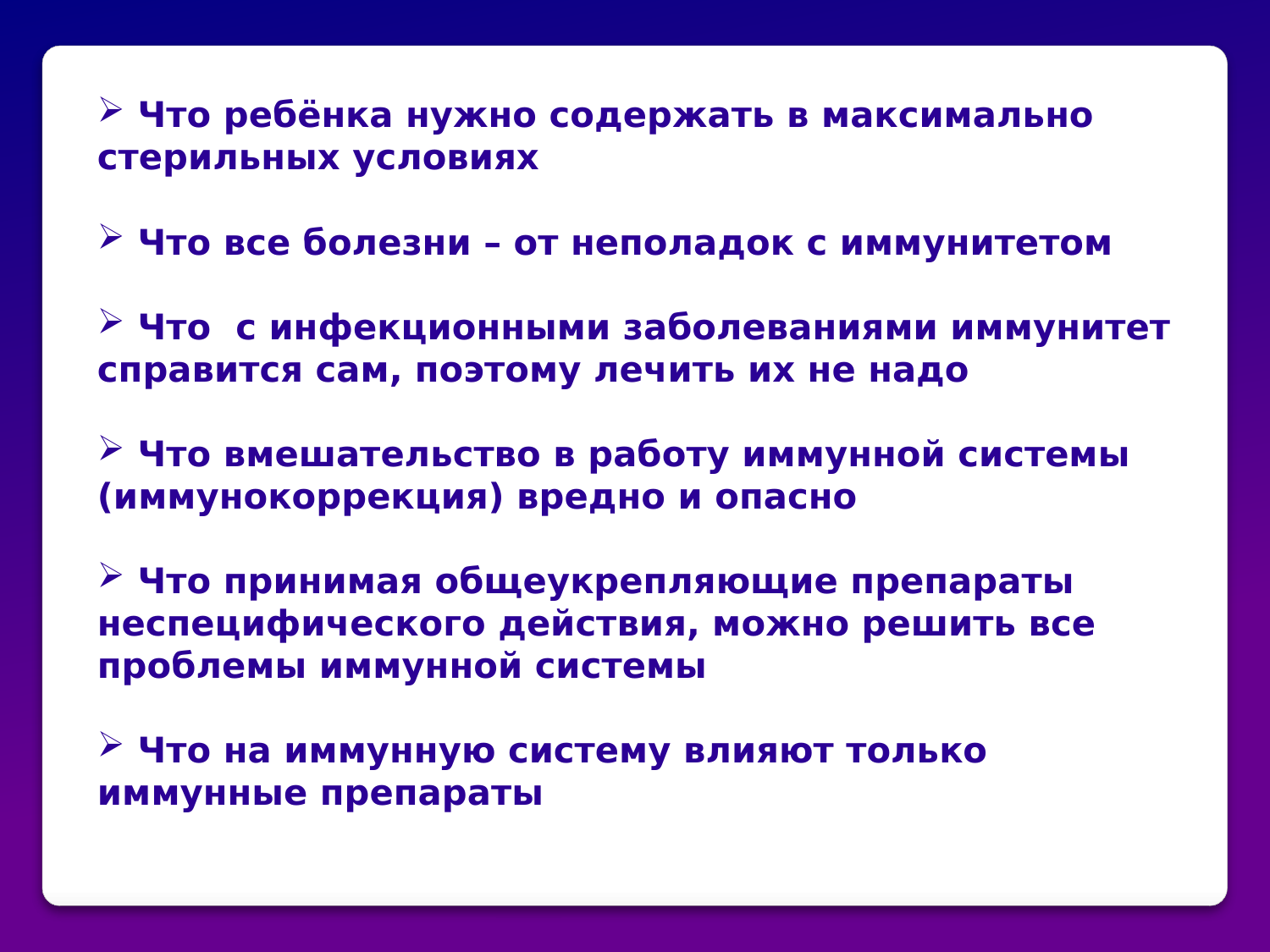

Что ребёнка нужно содержать в максимально стерильных условиях

 Что все болезни – от неполадок с иммунитетом

 Что  с инфекционными заболеваниями иммунитет справится сам, поэтому лечить их не надо

 Что вмешательство в работу иммунной системы (иммунокоррекция) вредно и опасно

 Что принимая общеукрепляющие препараты неспецифического действия, можно решить все проблемы иммунной системы

 Что на иммунную систему влияют только иммунные препараты